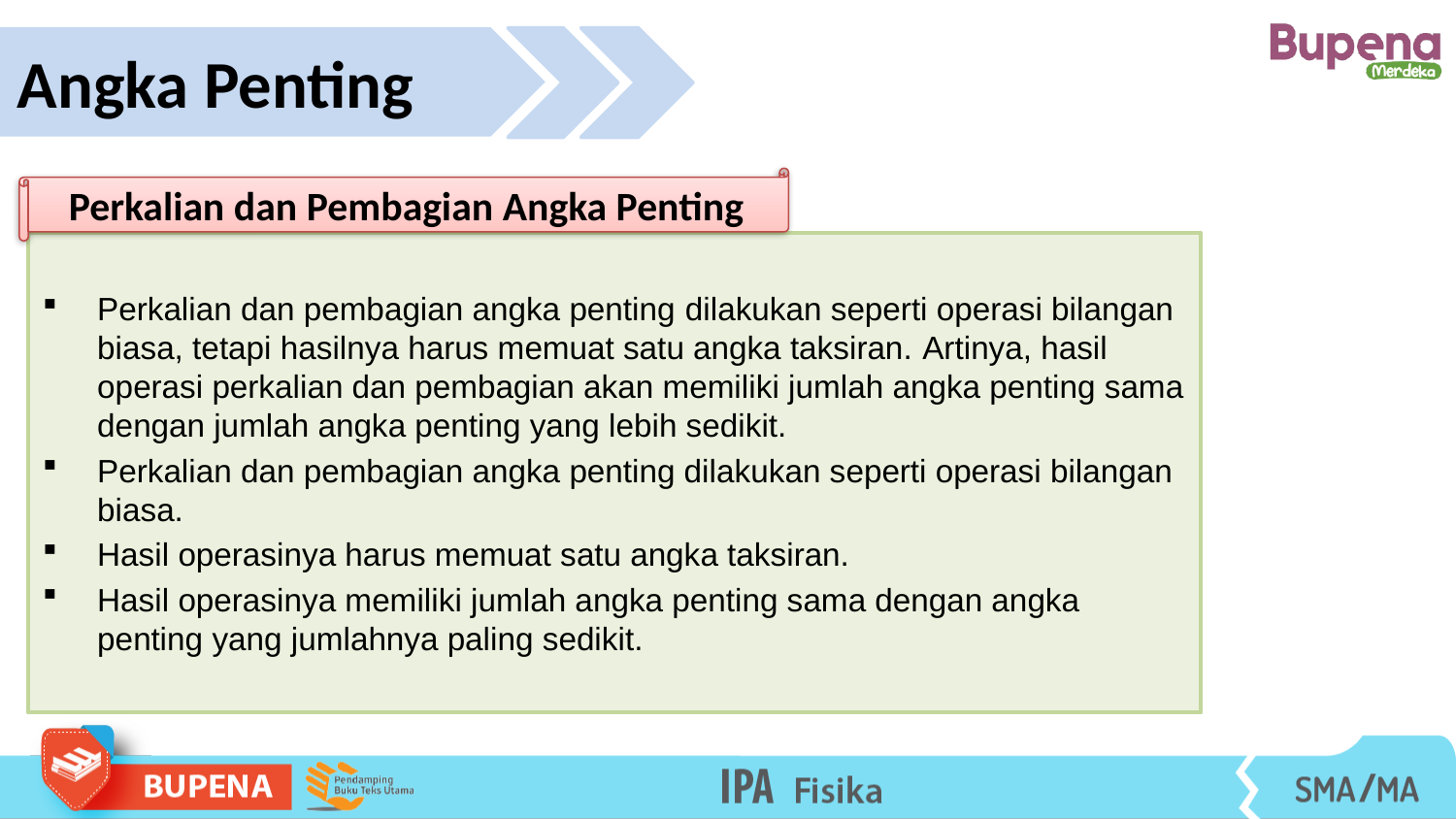

Angka Penting

Perkalian dan Pembagian Angka Penting
Perkalian dan pembagian angka penting dilakukan seperti operasi bilangan biasa, tetapi hasilnya harus memuat satu angka taksiran. Artinya, hasil operasi perkalian dan pembagian akan memiliki jumlah angka penting sama dengan jumlah angka penting yang lebih sedikit.
Perkalian dan pembagian angka penting dilakukan seperti operasi bilangan biasa.
Hasil operasinya harus memuat satu angka taksiran.
Hasil operasinya memiliki jumlah angka penting sama dengan angka penting yang jumlahnya paling sedikit.